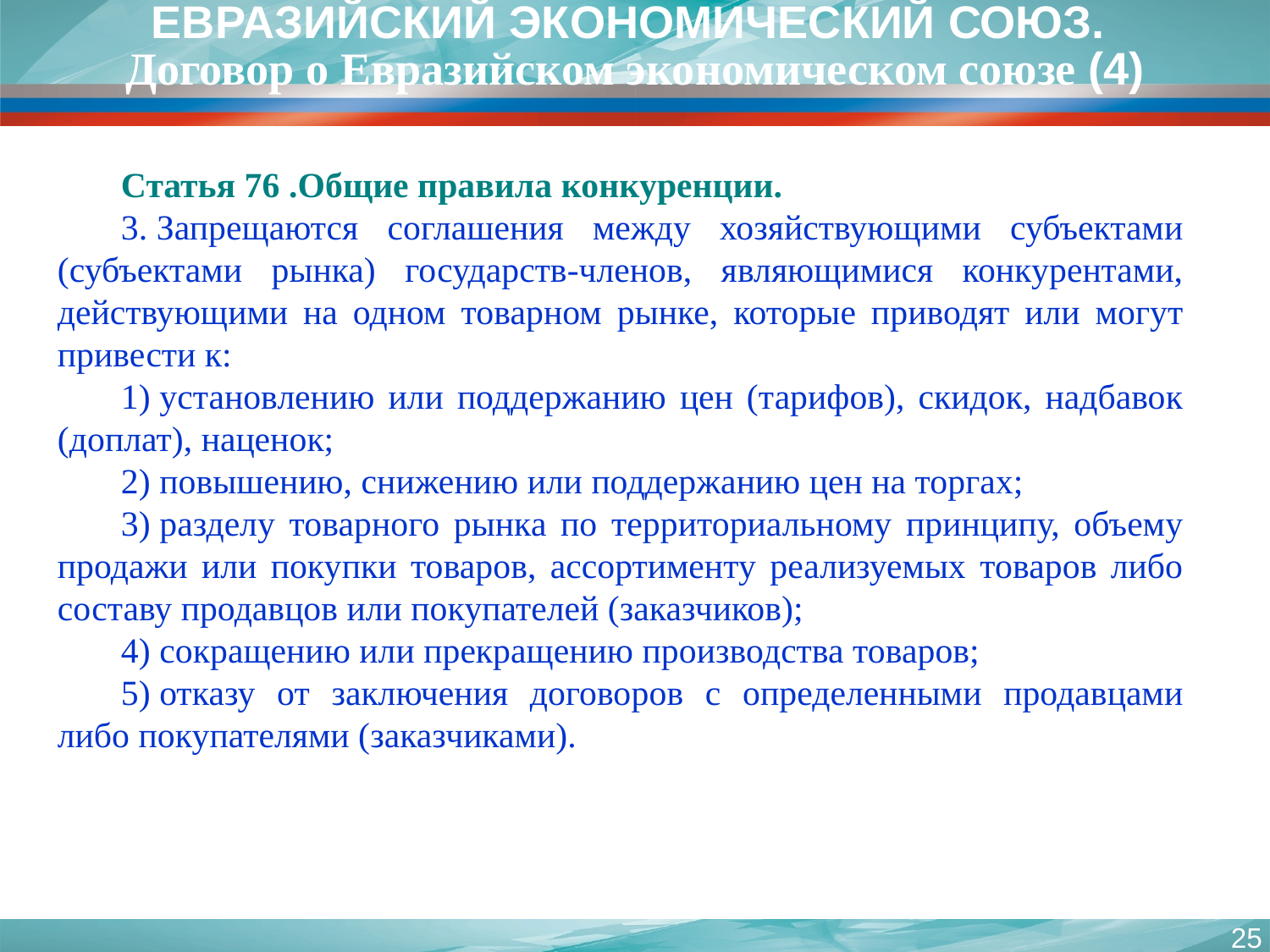

ЕВРАЗИЙСКИЙ ЭКОНОМИЧЕСКИЙ СОЮЗ.
Договор о Евразийском экономическом союзе (4)
Статья 76 .Общие правила конкуренции.
3. Запрещаются соглашения между хозяйствующими субъектами (субъектами рынка) государств-членов, являющимися конкурентами, действующими на одном товарном рынке, которые приводят или могут привести к:
1) установлению или поддержанию цен (тарифов), скидок, надбавок (доплат), наценок;
2) повышению, снижению или поддержанию цен на торгах;
3) разделу товарного рынка по территориальному принципу, объему продажи или покупки товаров, ассортименту реализуемых товаров либо составу продавцов или покупателей (заказчиков);
4) сокращению или прекращению производства товаров;
5) отказу от заключения договоров с определенными продавцами либо покупателями (заказчиками).

25